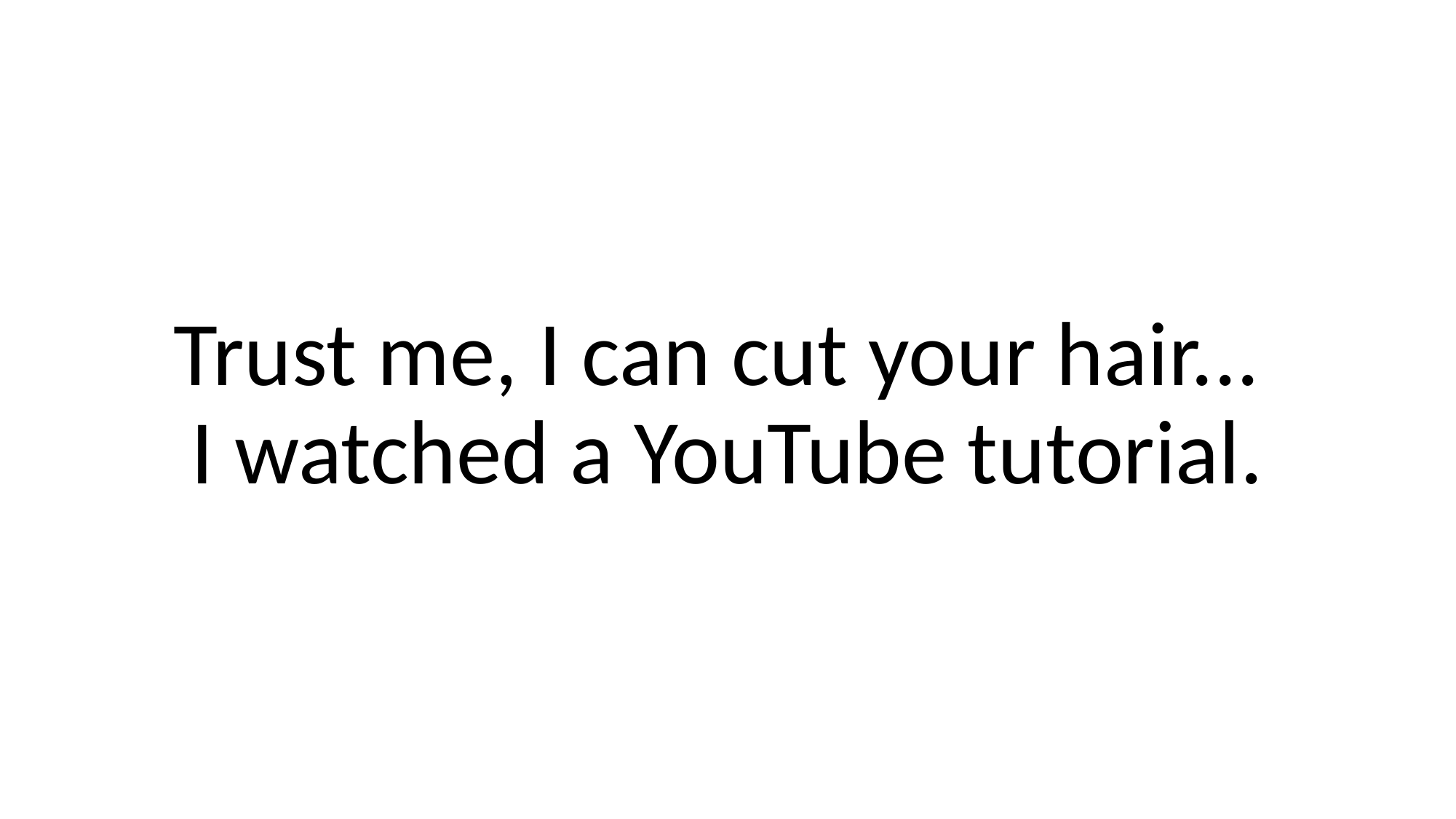

# Trust me, I can cut your hair...  I watched a YouTube tutorial.